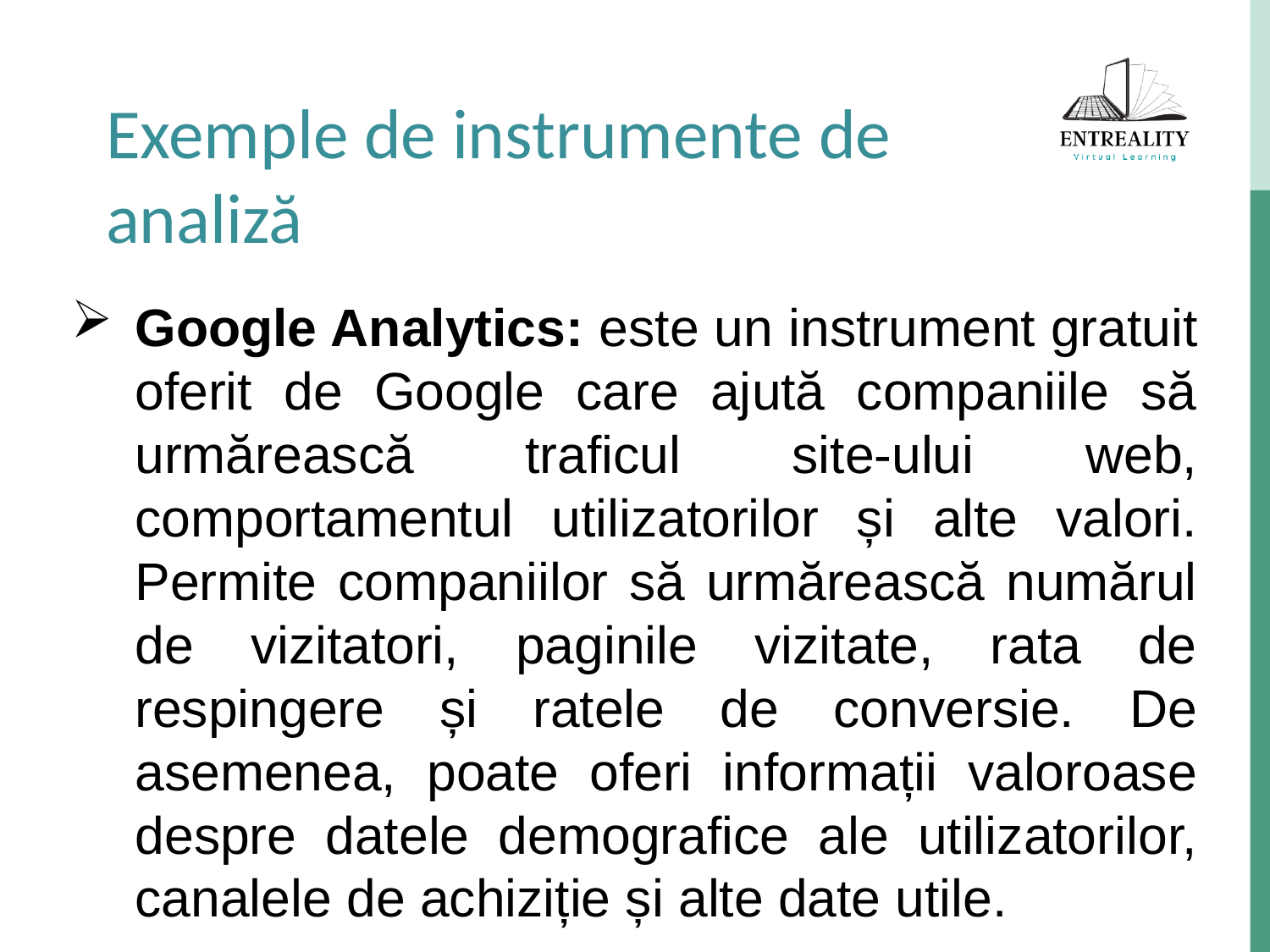

Exemple de instrumente de analiză

Google Analytics: este un instrument gratuit oferit de Google care ajută companiile să urmărească traficul site-ului web, comportamentul utilizatorilor și alte valori. Permite companiilor să urmărească numărul de vizitatori, paginile vizitate, rata de respingere și ratele de conversie. De asemenea, poate oferi informații valoroase despre datele demografice ale utilizatorilor, canalele de achiziție și alte date utile.